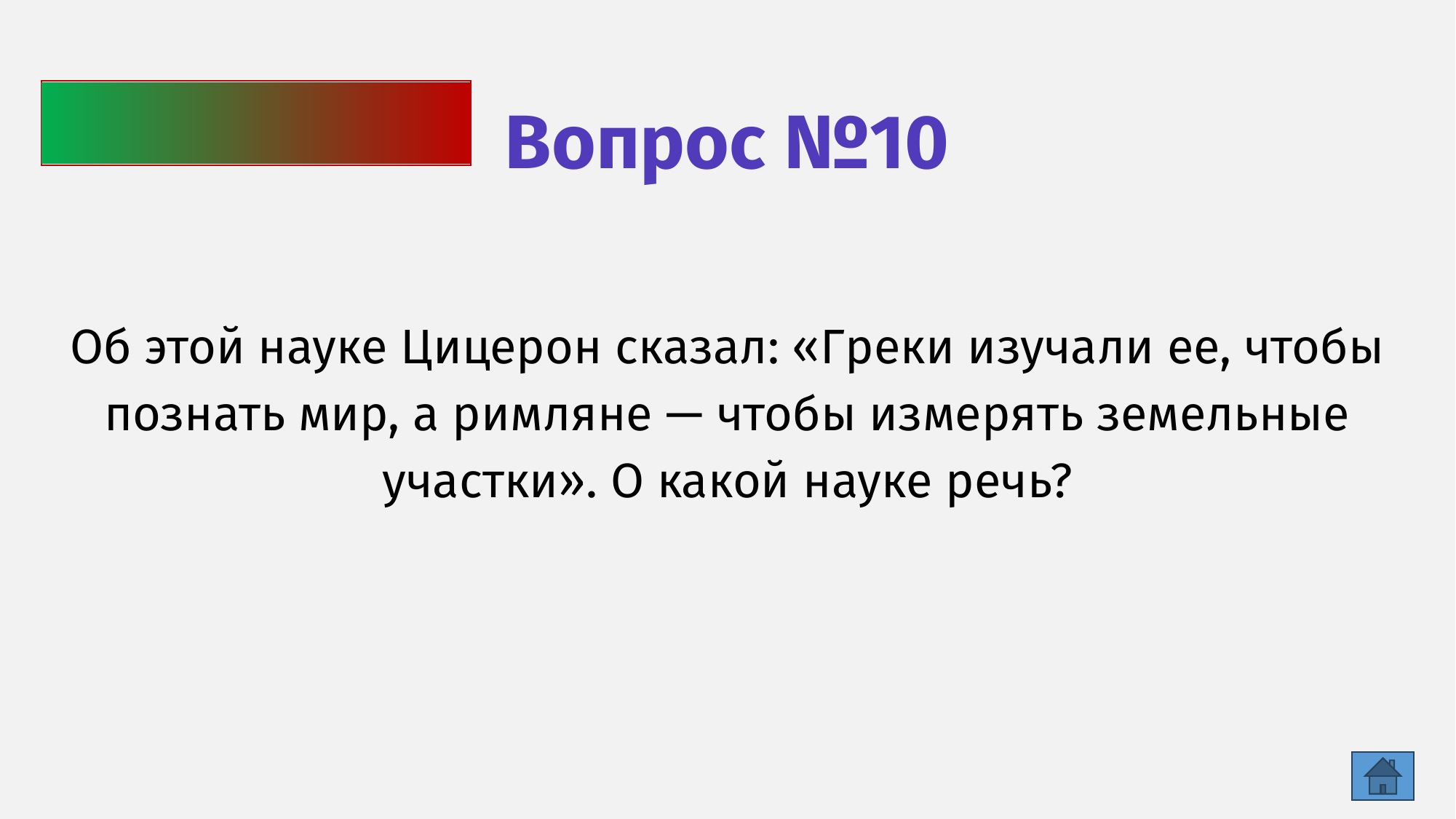

Вопрос №10
Об этой науке Цицерон сказал: «Греки изучали ее, чтобы познать мир, а римляне — чтобы измерять земельные участки». О какой науке речь?